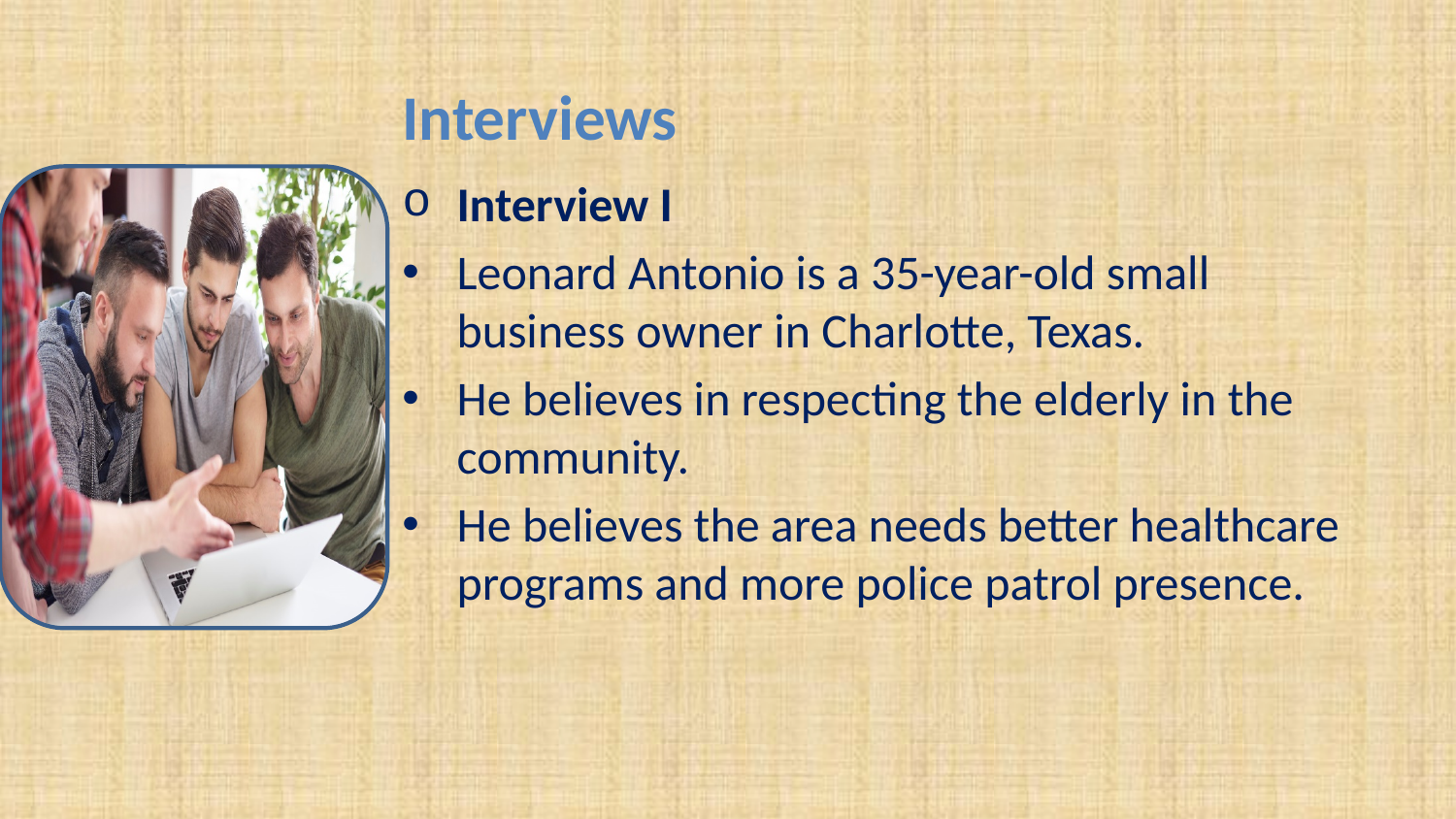

# Interviews

Interview I
Leonard Antonio is a 35-year-old small business owner in Charlotte, Texas.
He believes in respecting the elderly in the community.
He believes the area needs better healthcare programs and more police patrol presence.